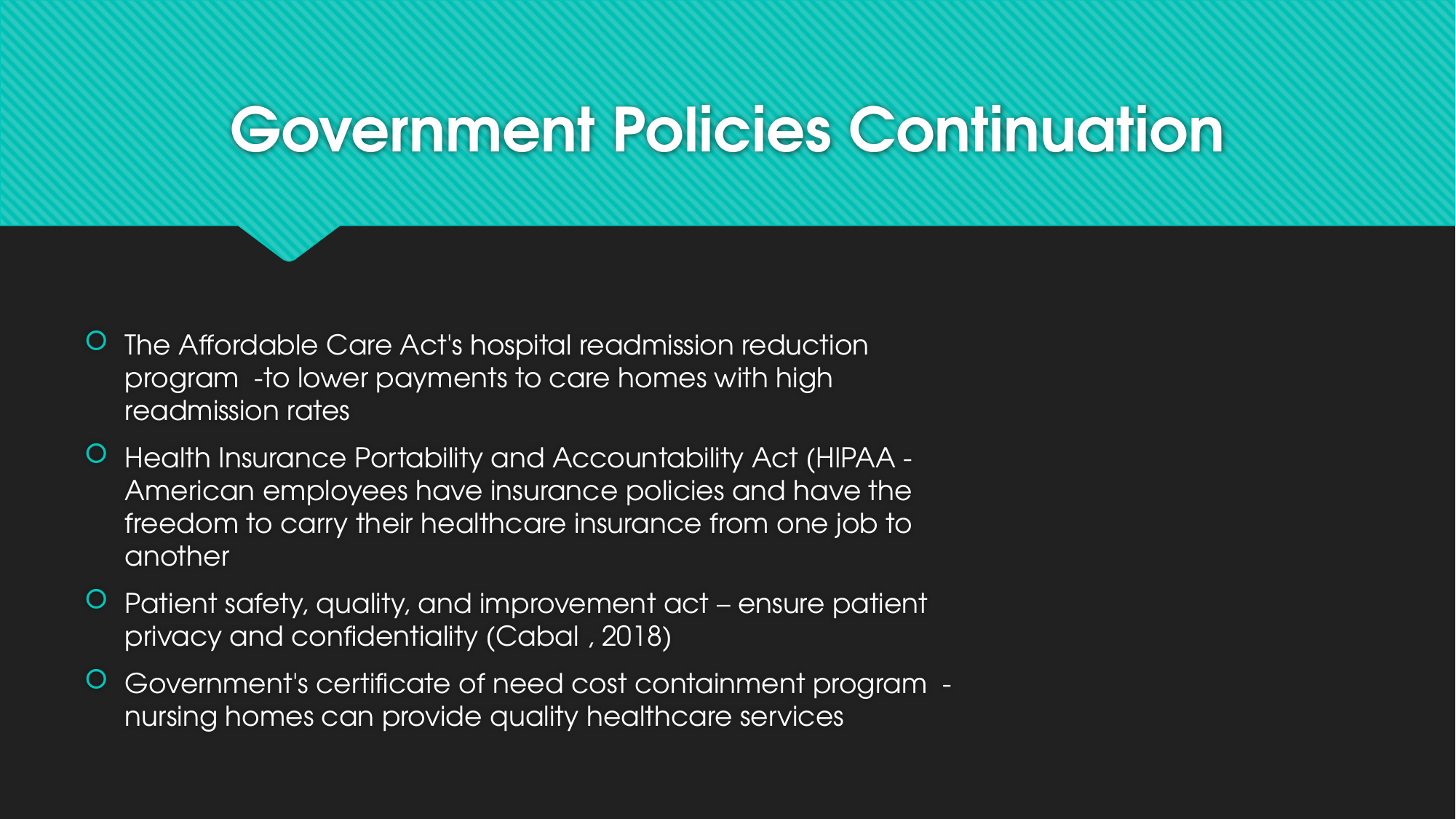

# Government Policies Continuation
The Affordable Care Act's hospital readmission reduction program  -to lower payments to care homes with high readmission rates
Health Insurance Portability and Accountability Act (HIPAA -  American employees have insurance policies and have the freedom to carry their healthcare insurance from one job to another
Patient safety, quality, and improvement act – ensure patient privacy and confidentiality (Cabal , 2018)
Government's certificate of need cost containment program  -  nursing homes can provide quality healthcare services